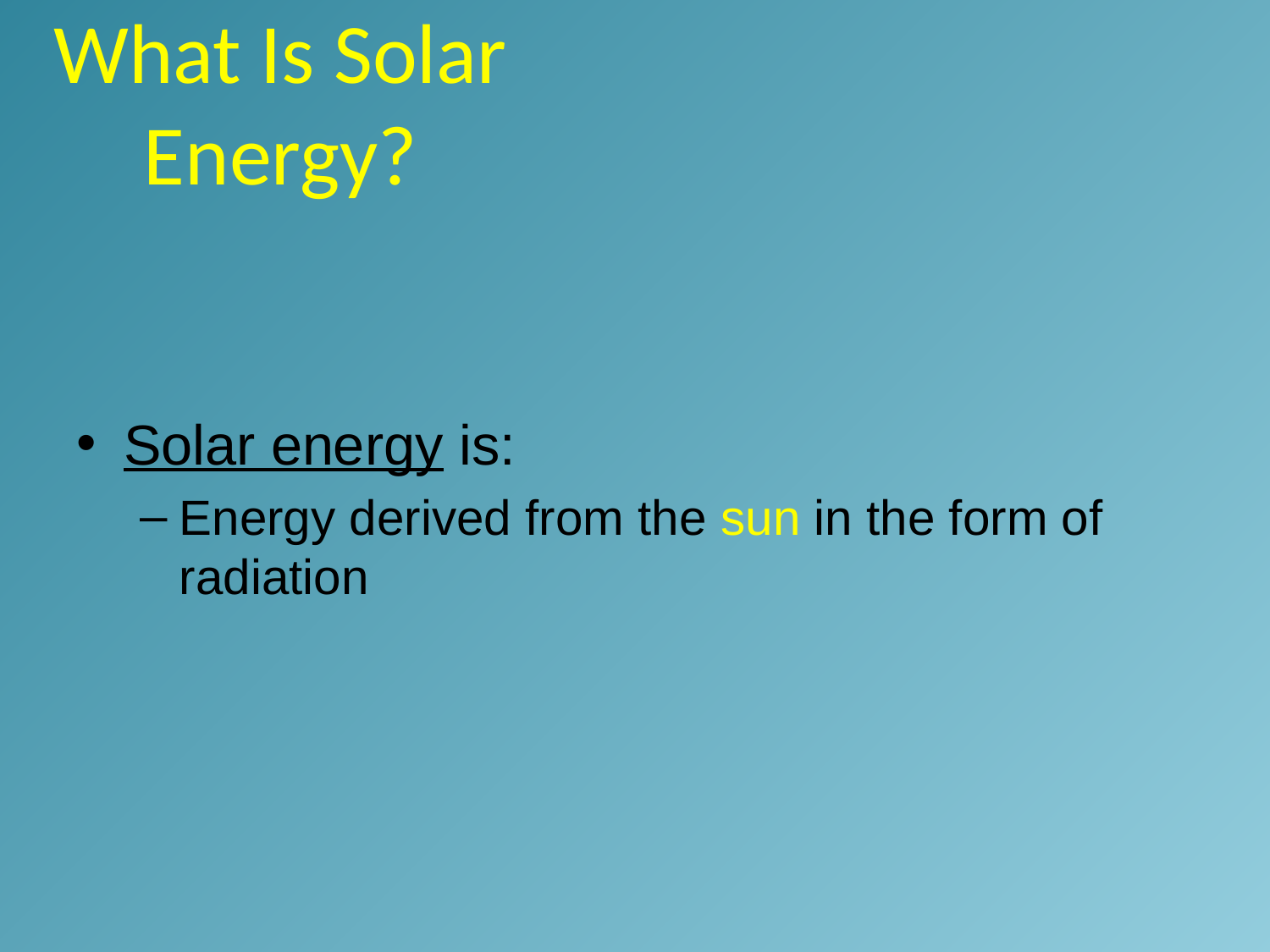

# What Is Solar Energy?
Solar energy is:
Energy derived from the sun in the form of radiation